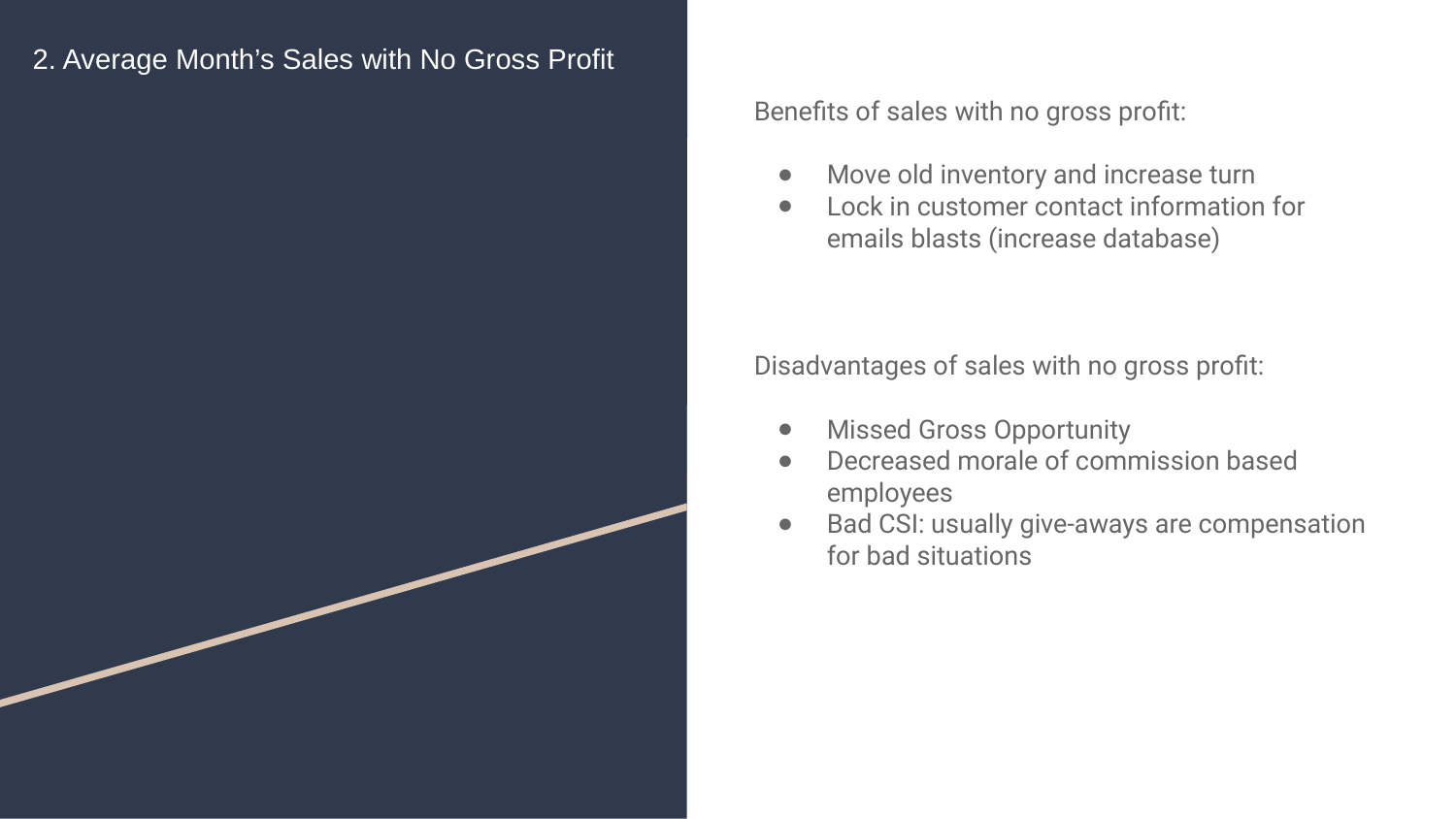

# 2. Average Month’s Sales with No Gross Profit
Benefits of sales with no gross profit:
Move old inventory and increase turn
Lock in customer contact information for emails blasts (increase database)

Disadvantages of sales with no gross profit:
Missed Gross Opportunity
Decreased morale of commission based employees
Bad CSI: usually give-aways are compensation for bad situations